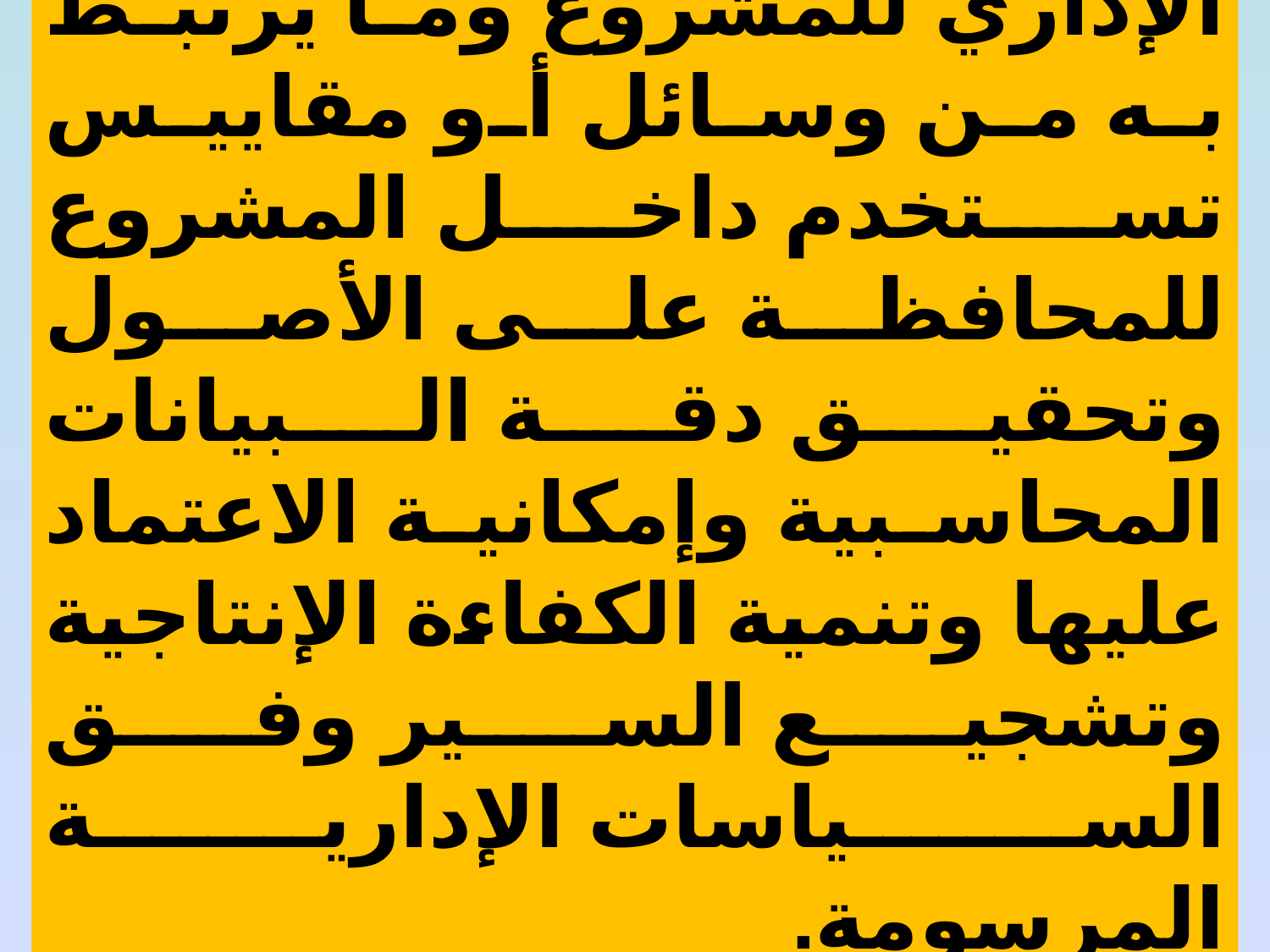

أو هي تخطيط التنظيم الإداري للمشروع وما يرتبط به من وسائل أو مقاييس تستخدم داخل المشروع للمحافظة على الأصول وتحقيق دقة البيانات المحاسبية وإمكانية الاعتماد عليها وتنمية الكفاءة الإنتاجية وتشجيع السير وفق السياسات الإدارية المرسومة.